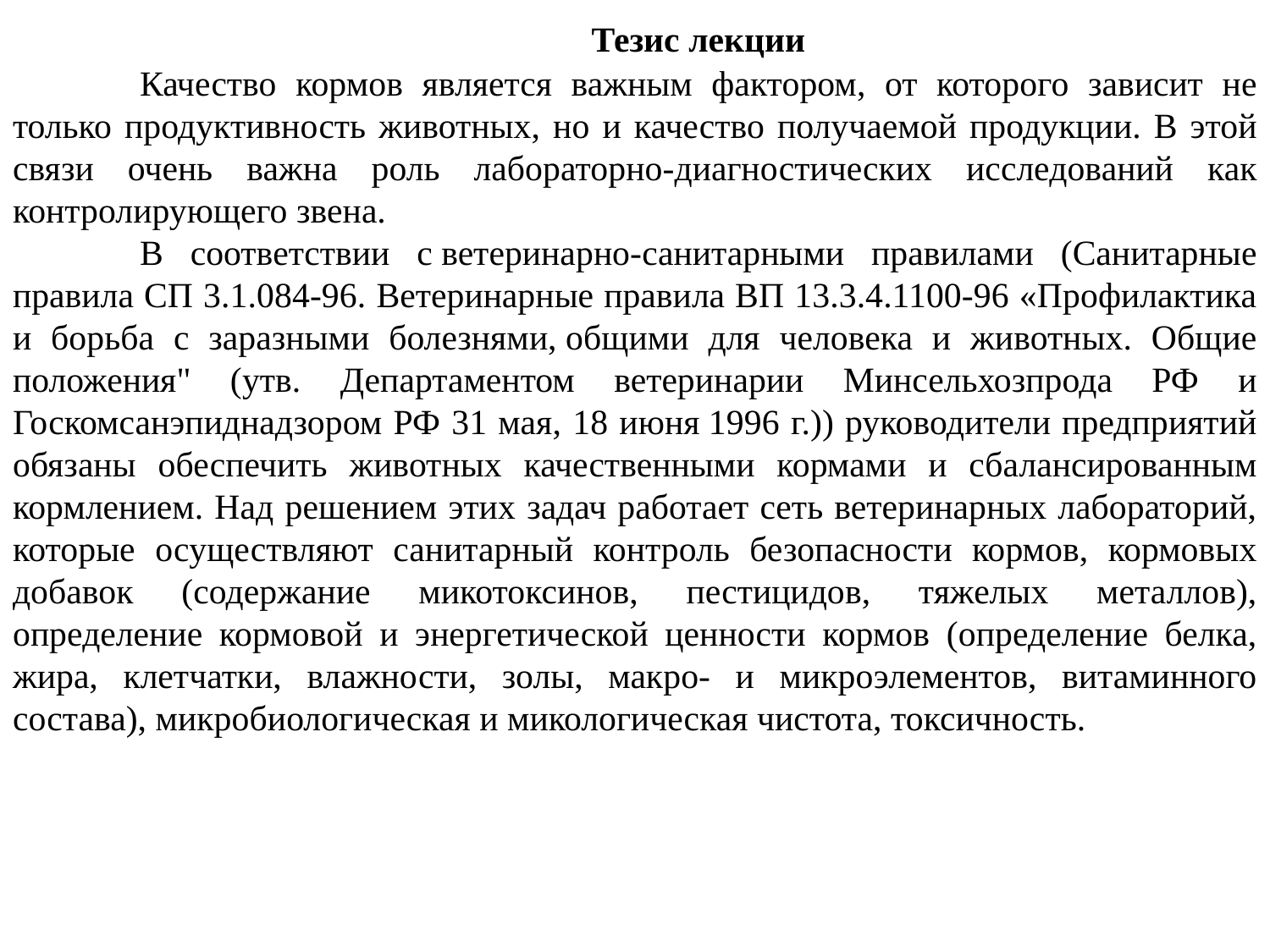

Тезис лекции
	Качество кормов является важным фактором, от которого зависит не только продуктивность животных, но и качество получаемой продукции. В этой связи очень важна роль лабораторно-диагностических исследований как контролирующего звена.
	В соответствии с ветеринарно-санитарными правилами (Санитарные правила СП 3.1.084-96. Ветеринарные правила ВП 13.3.4.1100-96 «Профилактика и борьба с заразными болезнями, общими для человека и животных. Общие положения" (утв. Департаментом ветеринарии Минсельхозпрода РФ и Госкомсанэпиднадзором РФ 31 мая, 18 июня 1996 г.)) руководители предприятий обязаны обеспечить животных качественными кормами и сбалансированным кормлением. Над решением этих задач работает сеть ветеринарных лабораторий, которые осуществляют санитарный контроль безопасности кормов, кормовых добавок (содержание микотоксинов, пестицидов, тяжелых металлов), определение кормовой и энергетической ценности кормов (определение белка, жира, клетчатки, влажности, золы, макро- и микроэлементов, витаминного состава), микробиологическая и микологическая чистота, токсичность.